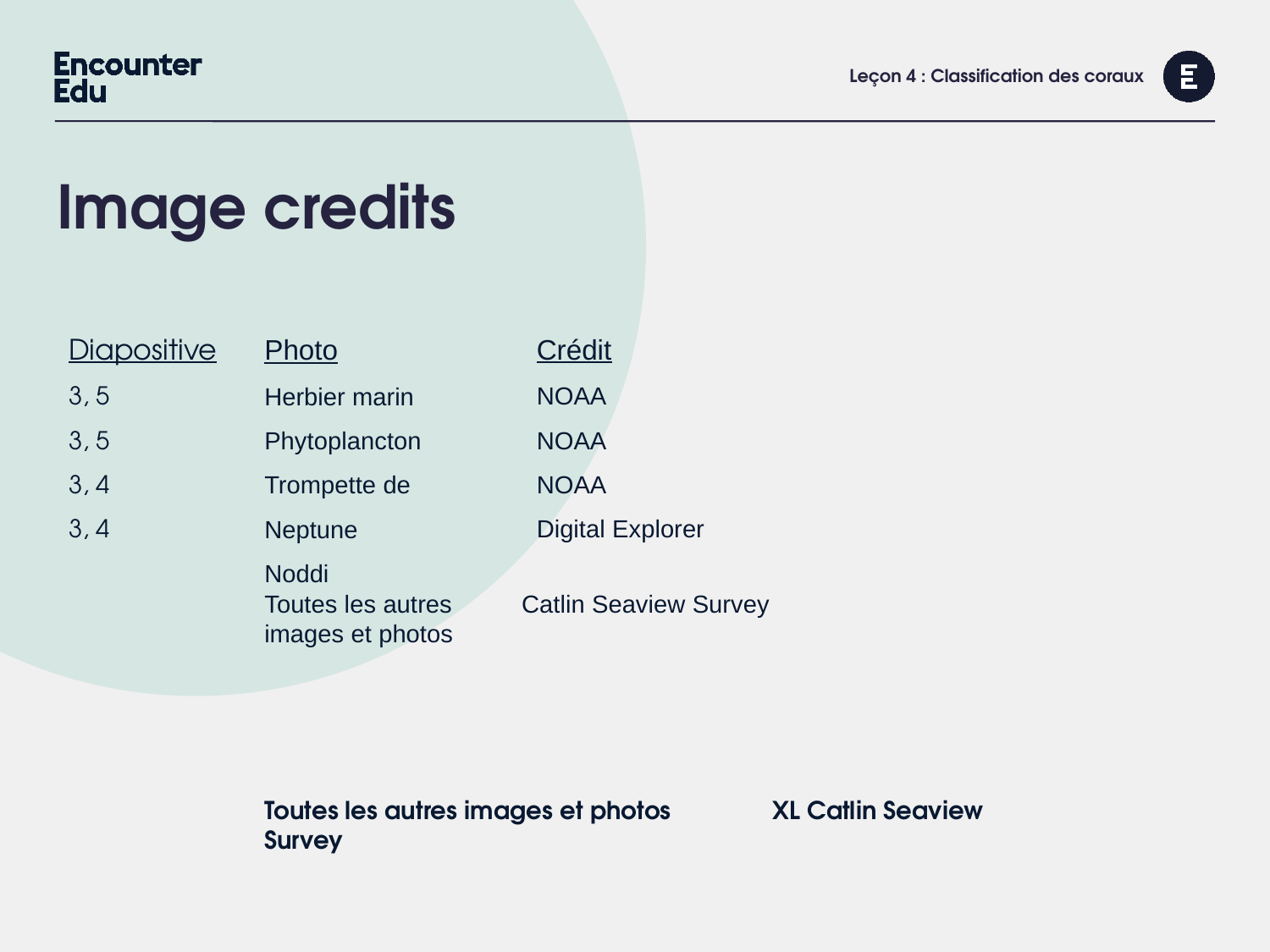

# Leçon 4 : Classification des coraux
Diapositive
3, 5
3, 5
3, 4
3, 4
Crédit
NOAA
NOAA
NOAA
Digital Explorer

Photo
Herbier marin
Phytoplancton
Trompette de Neptune
Noddi
Toutes les autres          Catlin Seaview Survey
images et photos
Toutes les autres images et photos 	XL Catlin Seaview Survey